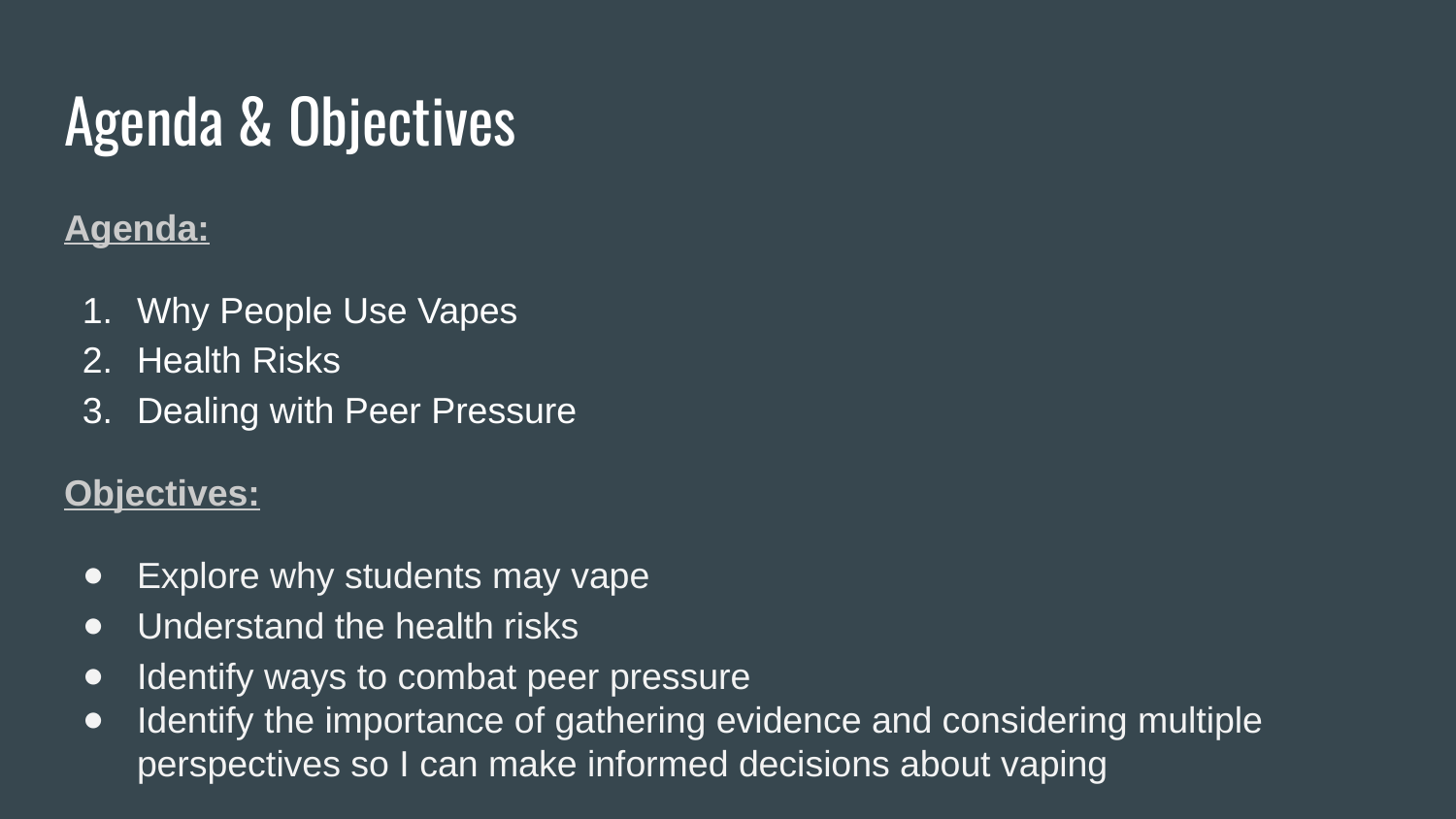

# Agenda & Objectives
Agenda:
Why People Use Vapes
Health Risks
Dealing with Peer Pressure
Objectives:
Explore why students may vape
Understand the health risks
Identify ways to combat peer pressure
Identify the importance of gathering evidence and considering multiple perspectives so I can make informed decisions about vaping